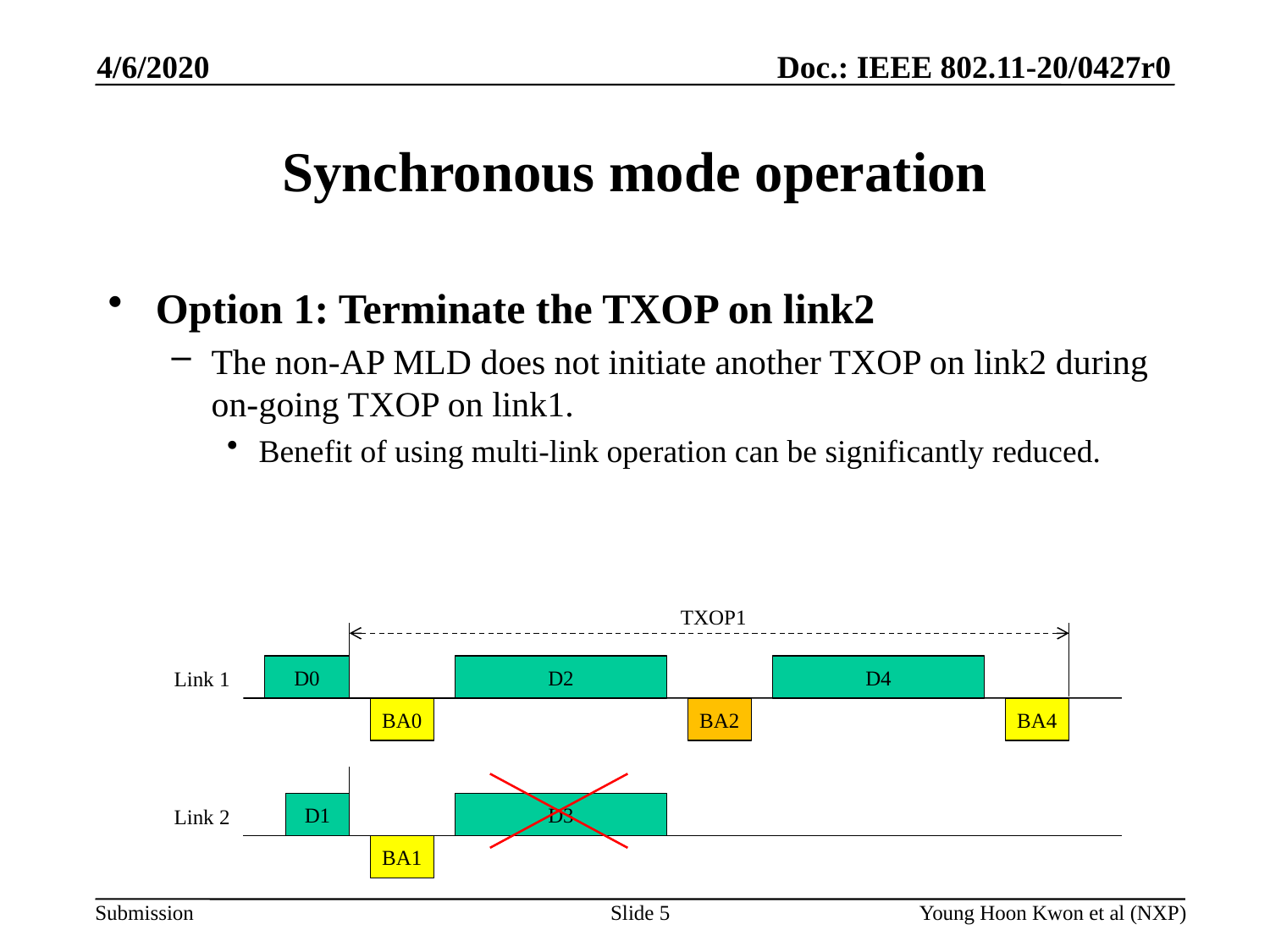

4/6/2020
# Synchronous mode operation
Option 1: Terminate the TXOP on link2
The non-AP MLD does not initiate another TXOP on link2 during on-going TXOP on link1.
Benefit of using multi-link operation can be significantly reduced.
TXOP1
D0
D2
D4
Link 1
BA2
BA4
BA0
D3
D1
Link 2
BA1
Slide 5
Young Hoon Kwon et al (NXP)